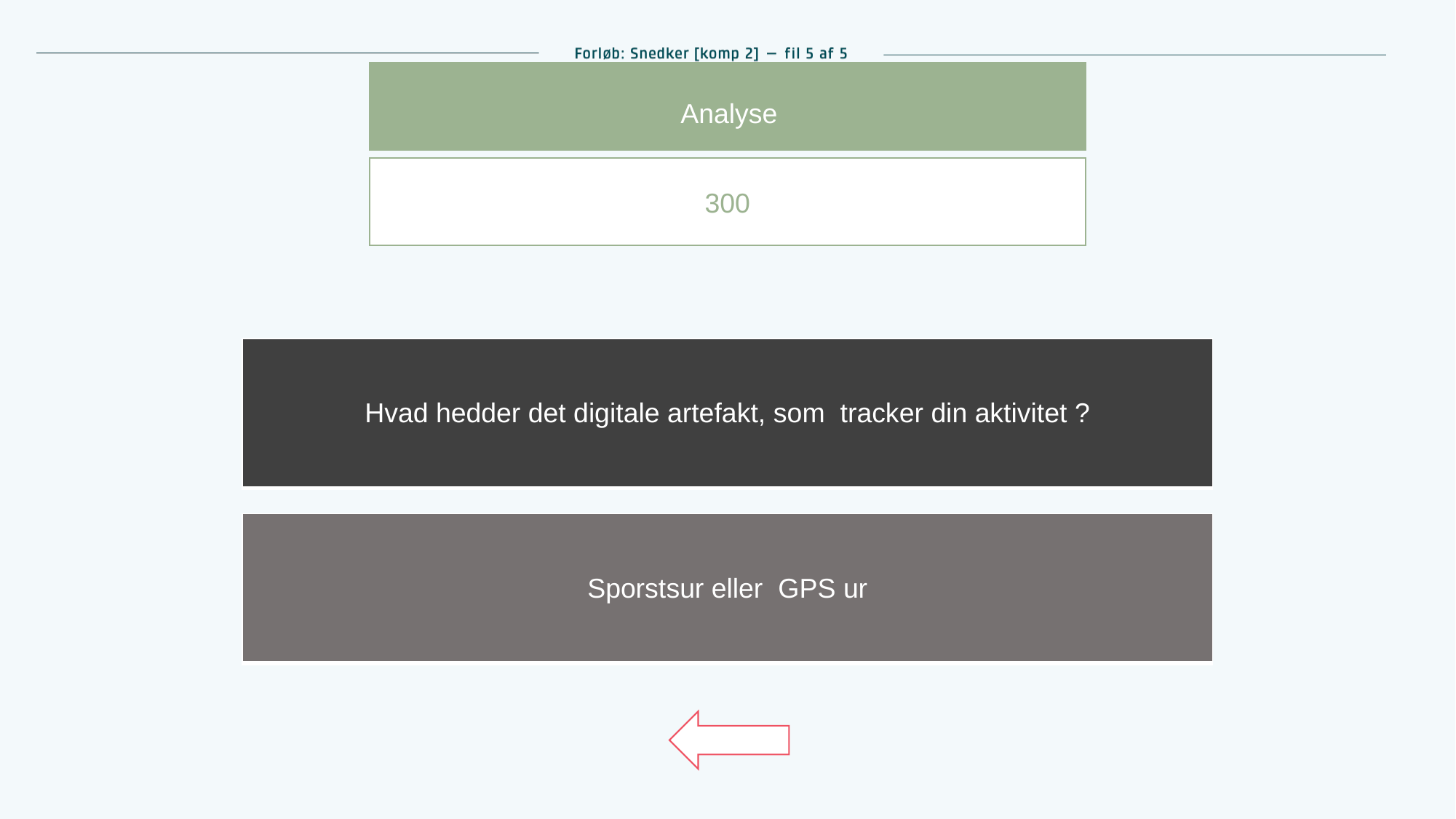

Analyse

300
| Hvad hedder det digitale artefakt, som tracker din aktivitet ? |
| --- |
| Sporstsur eller GPS ur |
| --- |